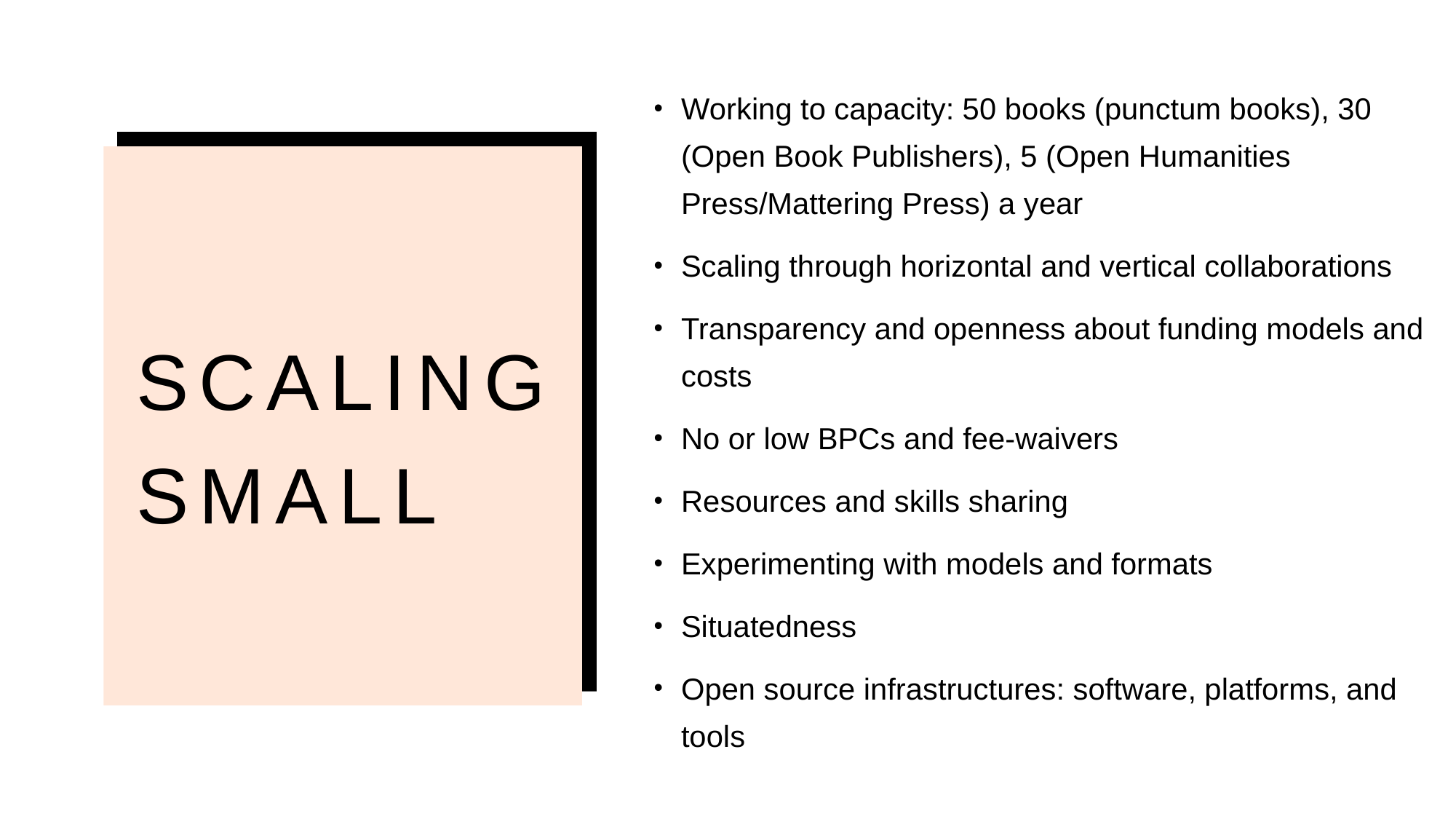

Working to capacity: 50 books (punctum books), 30 (Open Book Publishers), 5 (Open Humanities Press/Mattering Press) a year
Scaling through horizontal and vertical collaborations
Transparency and openness about funding models and costs
No or low BPCs and fee-waivers
Resources and skills sharing
Experimenting with models and formats
Situatedness
Open source infrastructures: software, platforms, and tools

# Scaling Small